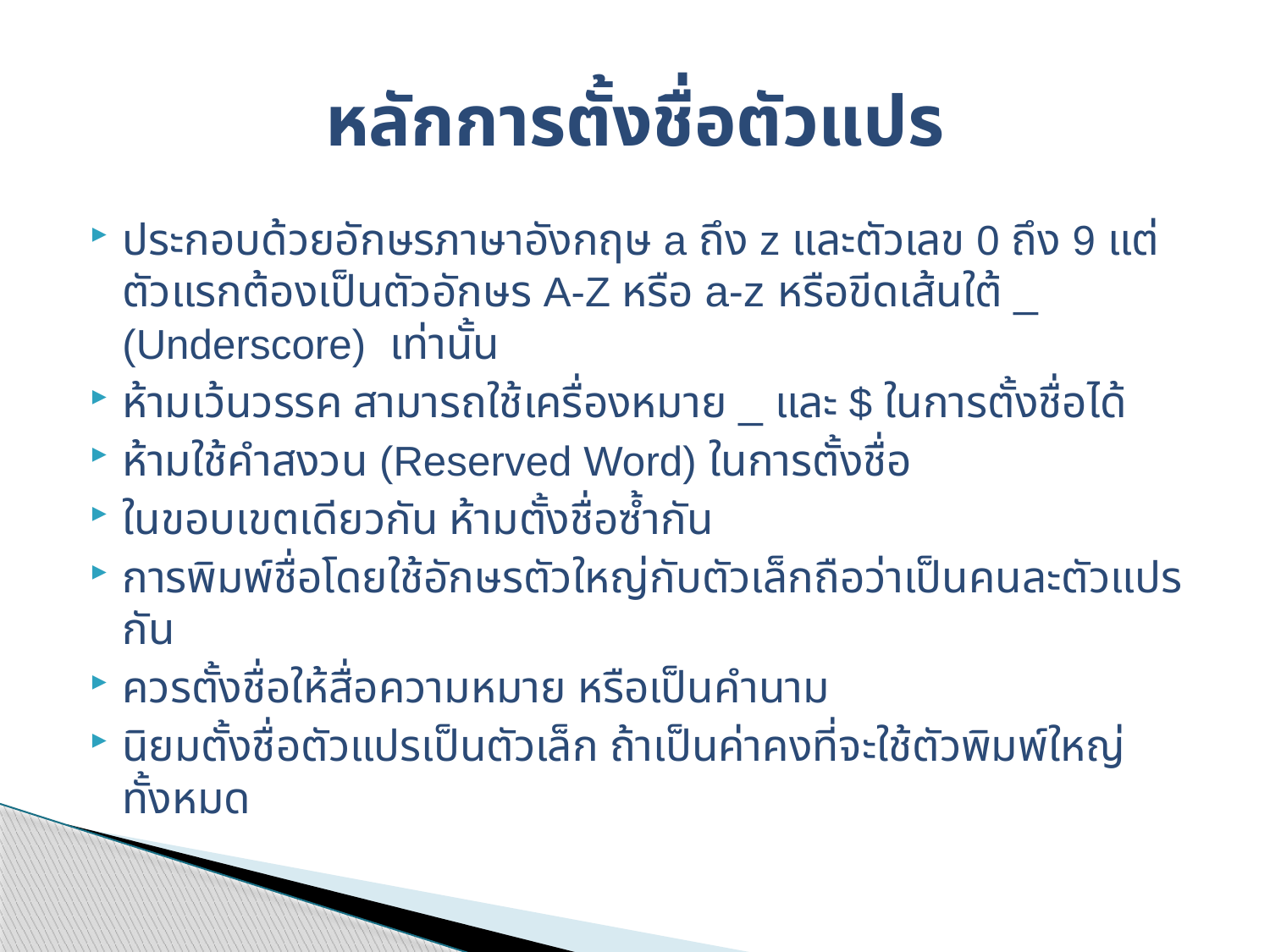

# หลักการตั้งชื่อตัวแปร
ประกอบด้วยอักษรภาษาอังกฤษ a ถึง z และตัวเลข 0 ถึง 9 แต่ตัวแรกต้องเป็นตัวอักษร A-Z หรือ a-z หรือขีดเส้นใต้ _  (Underscore)  เท่านั้น
ห้ามเว้นวรรค สามารถใช้เครื่องหมาย _ และ $ ในการตั้งชื่อได้
ห้ามใช้คำสงวน (Reserved Word) ในการตั้งชื่อ
ในขอบเขตเดียวกัน ห้ามตั้งชื่อซ้ำกัน
การพิมพ์ชื่อโดยใช้อักษรตัวใหญ่กับตัวเล็กถือว่าเป็นคนละตัวแปรกัน
ควรตั้งชื่อให้สื่อความหมาย หรือเป็นคำนาม
นิยมตั้งชื่อตัวแปรเป็นตัวเล็ก ถ้าเป็นค่าคงที่จะใช้ตัวพิมพ์ใหญ่ทั้งหมด